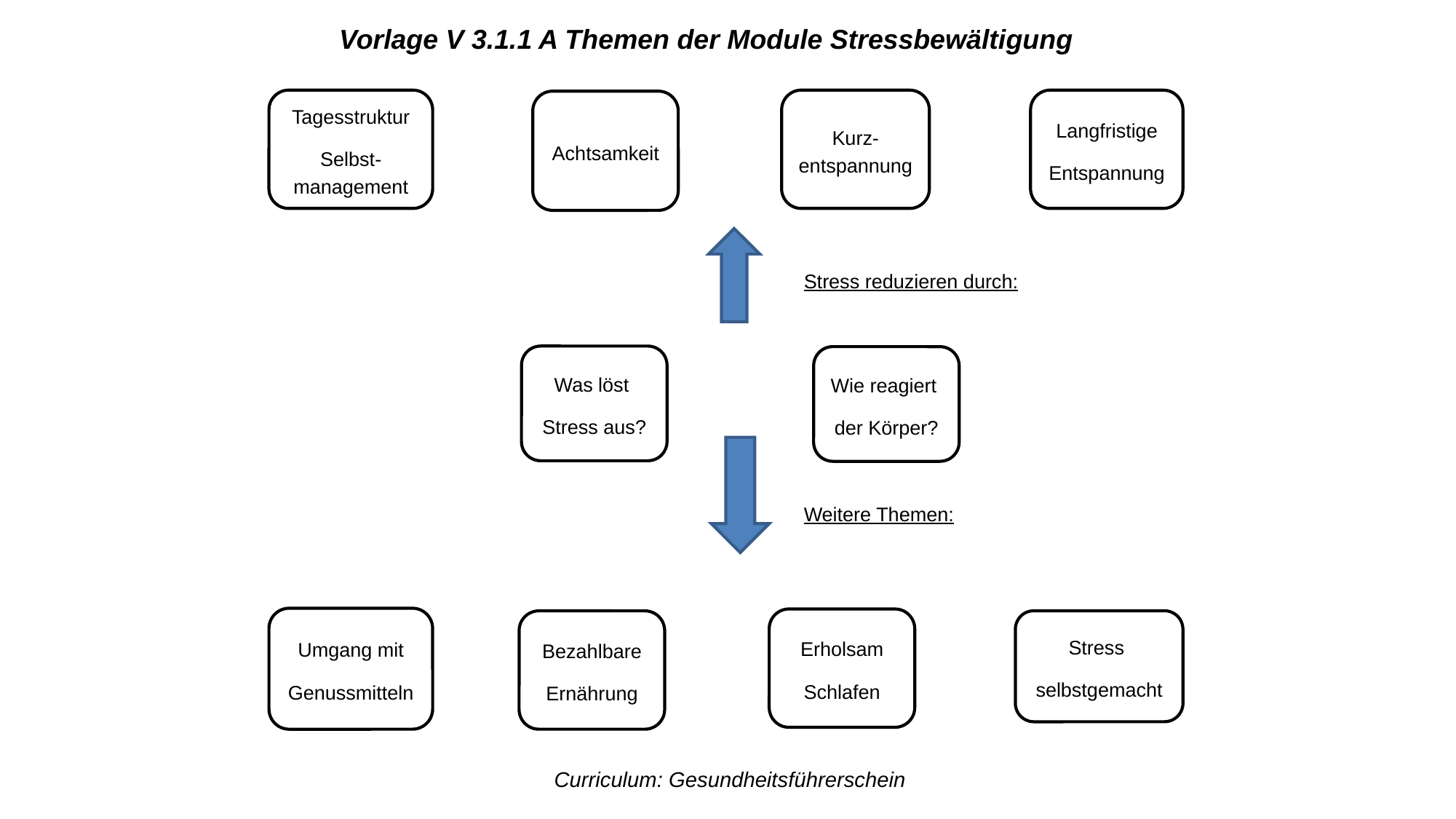

Vorlage V 3.1.1 A Themen der Module Stressbewältigung
Tagesstruktur
Selbst-management
Kurz-entspannung
Langfristige
Entspannung
Achtsamkeit

Stress reduzieren durch:

Was löst
Stress aus?
Wie reagiert
der Körper?

Weitere Themen:
Umgang mit
Genussmitteln
Erholsam
Schlafen
Stress
selbstgemacht
Bezahlbare
Ernährung
Curriculum: Gesundheitsführerschein